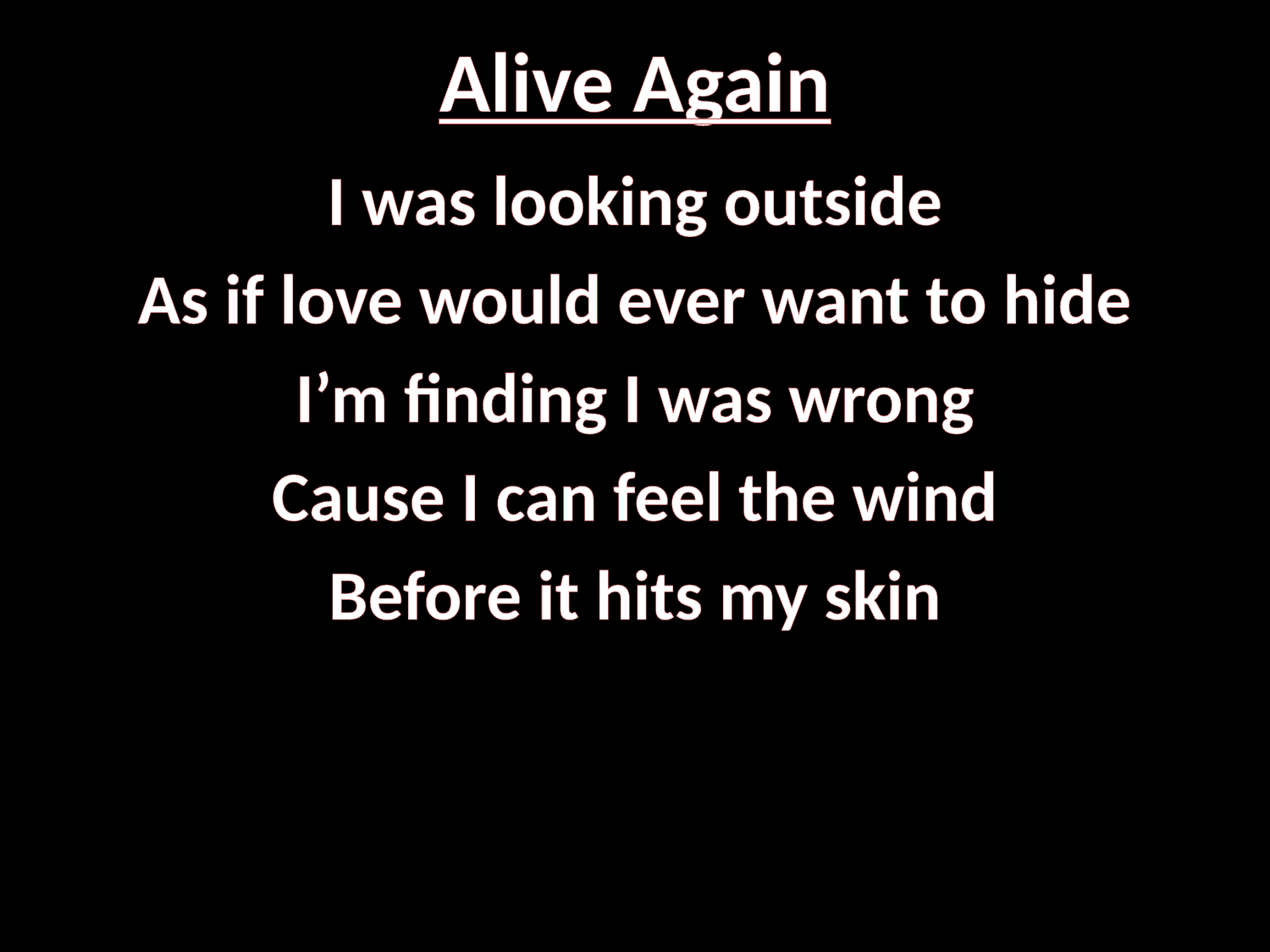

# Alive Again
I was looking outside
As if love would ever want to hide
I’m finding I was wrong
Cause I can feel the wind
Before it hits my skin